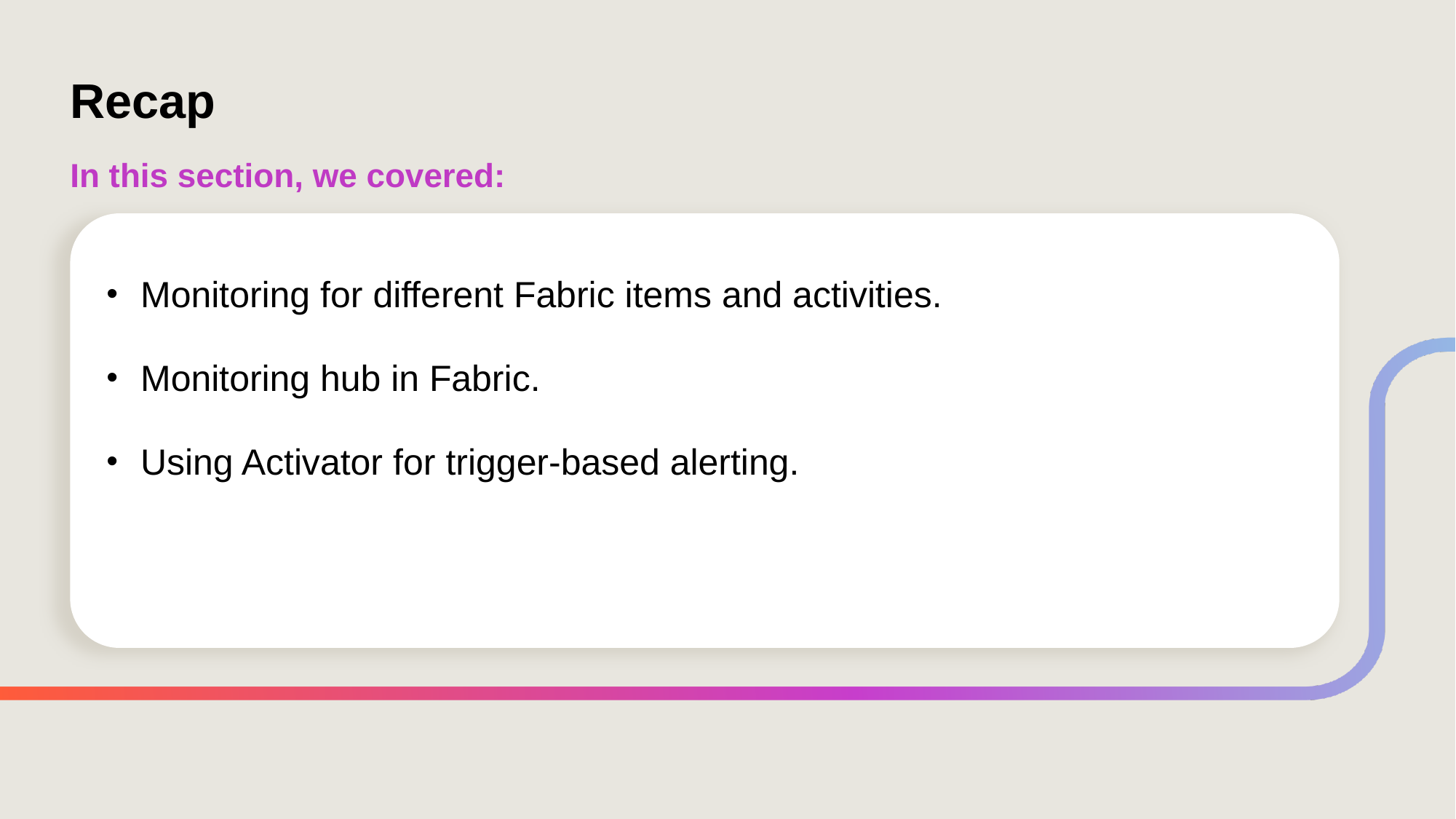

# Recap
In this section, we covered:
Monitoring for different Fabric items and activities.
Monitoring hub in Fabric.
Using Activator for trigger-based alerting.